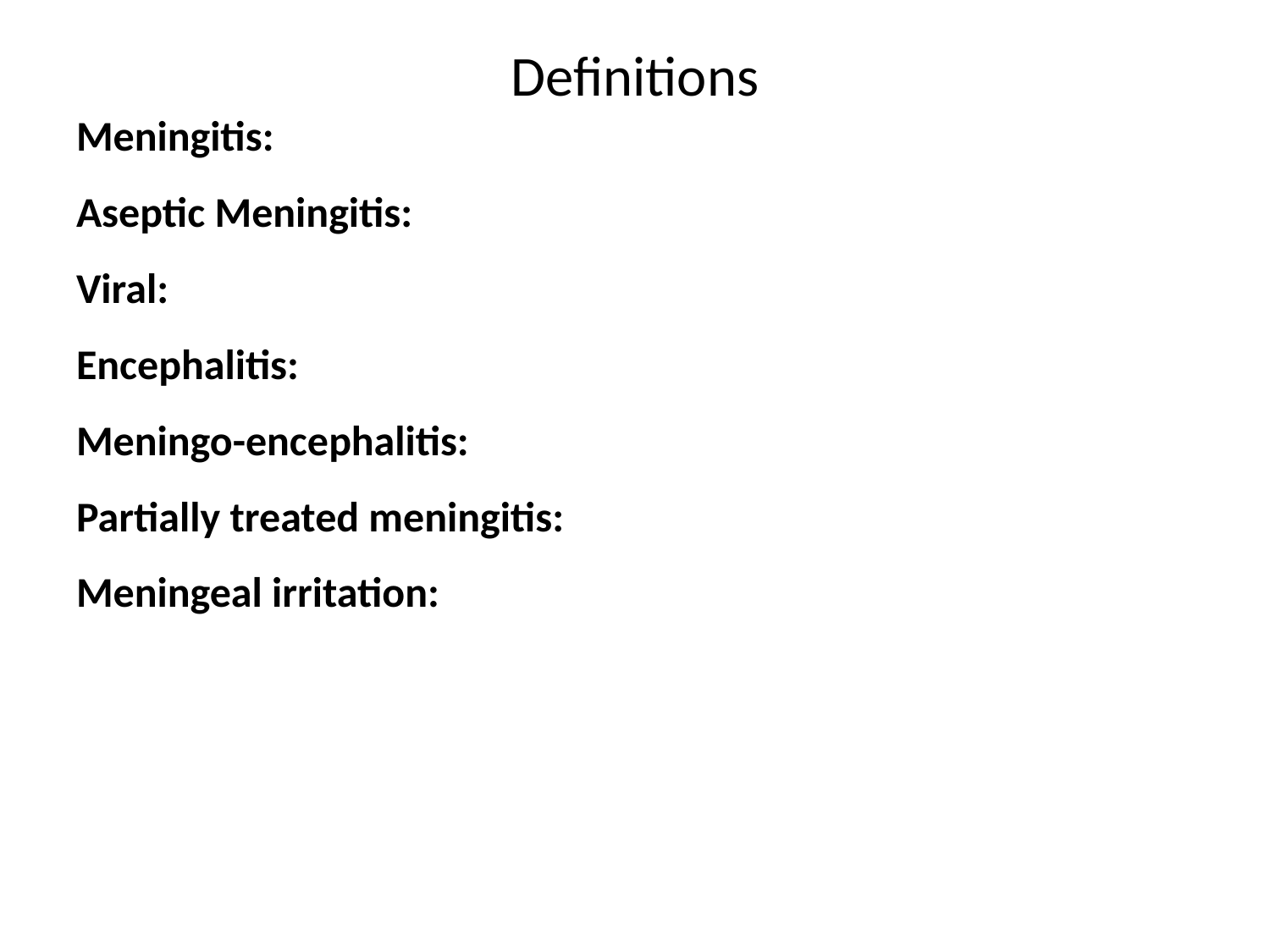

# Definitions
Meningitis:
Aseptic Meningitis:
Viral:
Encephalitis:
Meningo-encephalitis:
Partially treated meningitis:
Meningeal irritation: